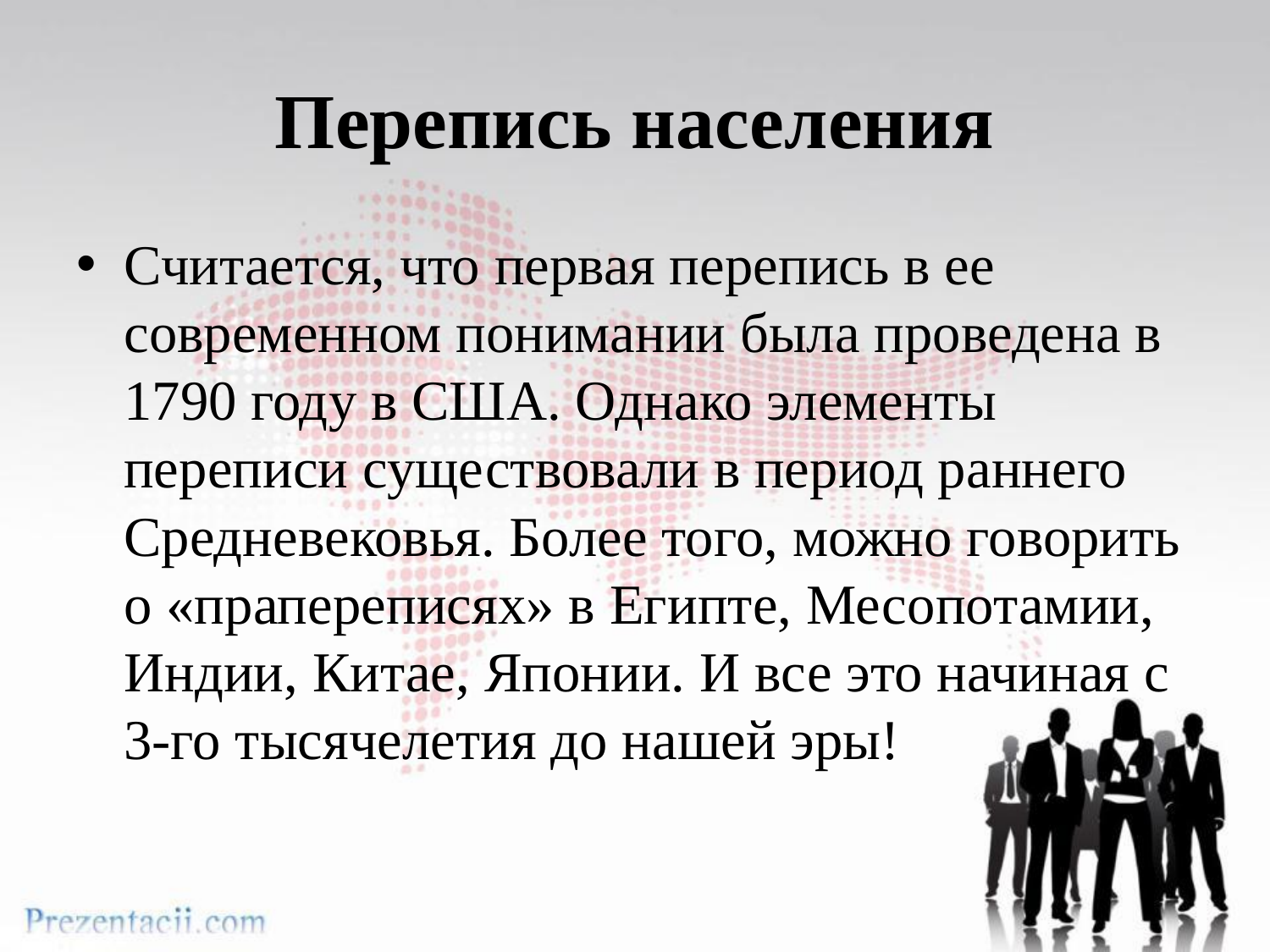

# Перепись населения
Считается, что первая перепись в ее современном понимании была проведена в 1790 году в США. Однако элементы переписи существовали в период раннего Средневековья. Более того, можно говорить о «прапереписях» в Египте, Месопотамии, Индии, Китае, Японии. И все это начиная с 3-го тысячелетия до нашей эры!